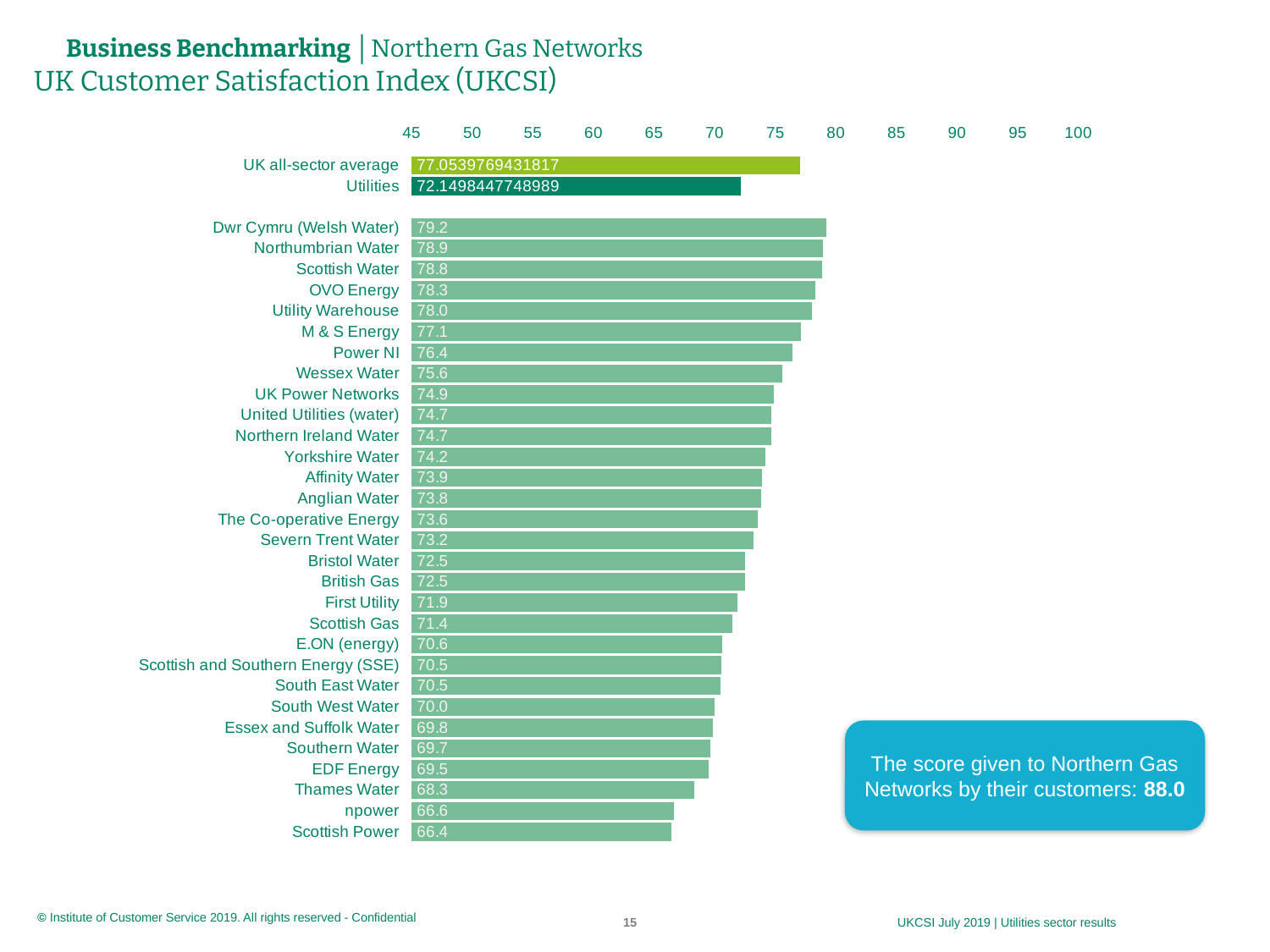

Business Benchmarking │Northern Gas Networks
UK Customer Satisfaction Index (UKCSI)

### Chart

| Category | Column1 | Column2 | Column3 |
|---|---|---|---|
| Scottish Power | 66.40288852624779 | None | None |
| npower | 66.61869249797228 | None | None |
| Thames Water | 68.27782989054839 | None | None |
| EDF Energy | 69.4951239856996 | None | None |
| Southern Water | 69.67061199856997 | None | None |
| Essex and Suffolk Water | 69.83697597198218 | None | None |
| South West Water | 70.00756637861963 | None | None |
| South East Water | 70.45726134165079 | None | None |
| Scottish and Southern Energy (SSE) | 70.51839371521838 | None | None |
| E.ON (energy) | 70.63452972132738 | None | None |
| Scottish Gas | 71.42927701241469 | None | None |
| First Utility | 71.87728759121492 | None | None |
| British Gas | 72.46880577588826 | None | None |
| Bristol Water | 72.50666573898928 | None | None |
| Severn Trent Water | 73.1704259162219 | None | None |
| The Co-operative Energy | 73.5685916660082 | None | None |
| Anglian Water | 73.80093249798695 | None | None |
| Affinity Water | 73.92289757170165 | None | None |
| Yorkshire Water | 74.17696161990014 | None | None |
| Northern Ireland Water | 74.65304209157492 | None | None |
| United Utilities (water) | 74.66821245149085 | None | None |
| UK Power Networks | 74.85425651629777 | None | None |
| Wessex Water | 75.60720351158675 | None | None |
| Power NI | 76.43140349751155 | None | None |
| M & S Energy | 77.11383506345948 | None | None |
| Utility Warehouse | 78.02190328883182 | None | None |
| OVO Energy | 78.292295264511 | None | None |
| Scottish Water | 78.8421856972609 | None | None |
| Northumbrian Water | 78.91433406025797 | None | None |
| Dwr Cymru (Welsh Water) | 79.23740851727531 | None | None |
|   | None | None | None |
| Utilities | None | None | 72.14984477489892 |
| UK all-sector average | None | 77.05397694318174 | None |
The score given to Northern Gas Networks by their customers: 88.0
UKCSI July 2019 | Utilities sector results